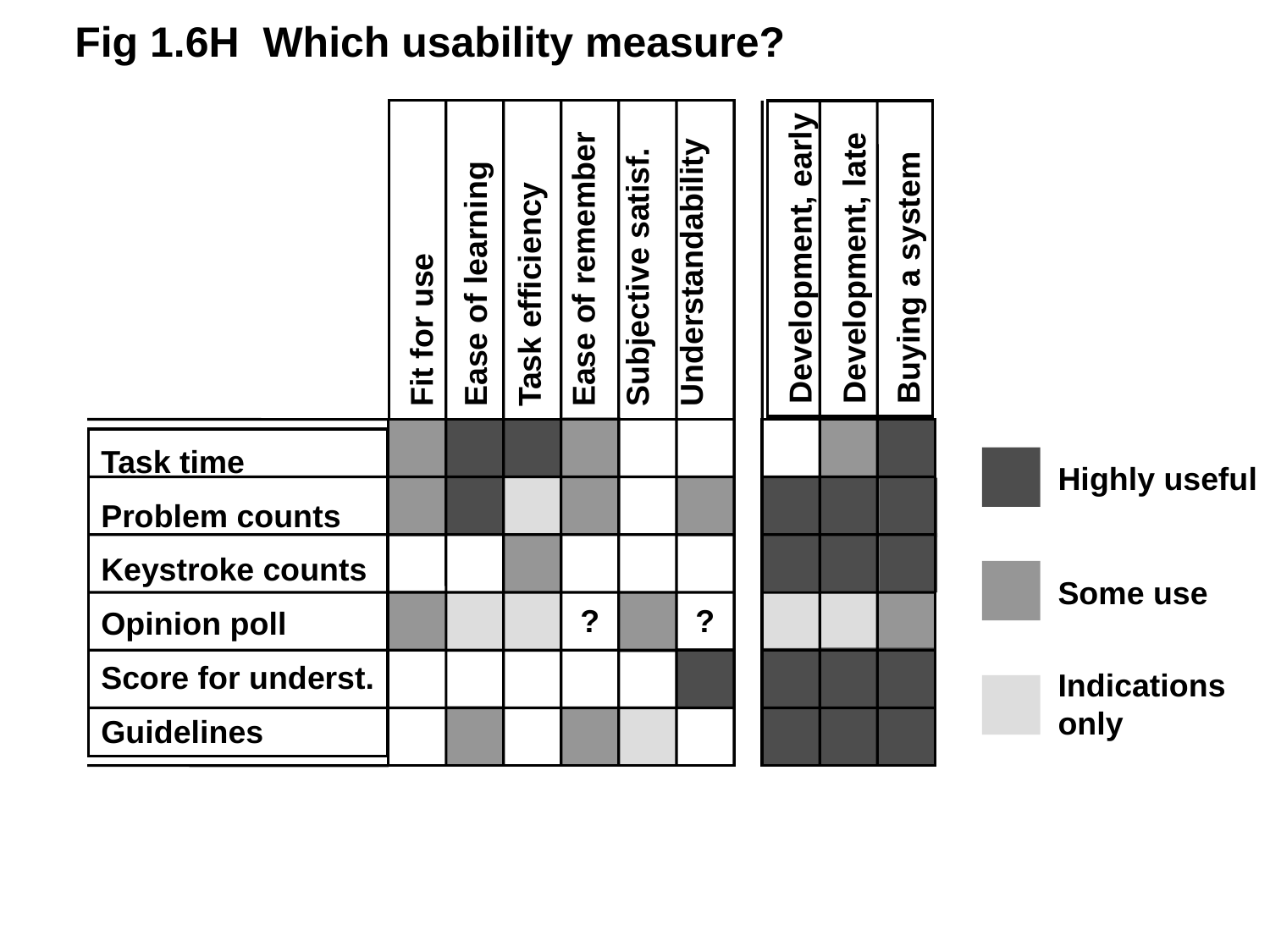

Fig 1.6H  Which usability measure?
Fit for use
Ease of learning
Task efficiency
Ease of remember
Subjective satisf.
Understandability

Development, early
Development, late
Buying a system

Task time
Problem counts
Keystroke counts
Opinion poll
Score for underst.
Guidelines

Highly useful

Some use

Indications
only

?
?